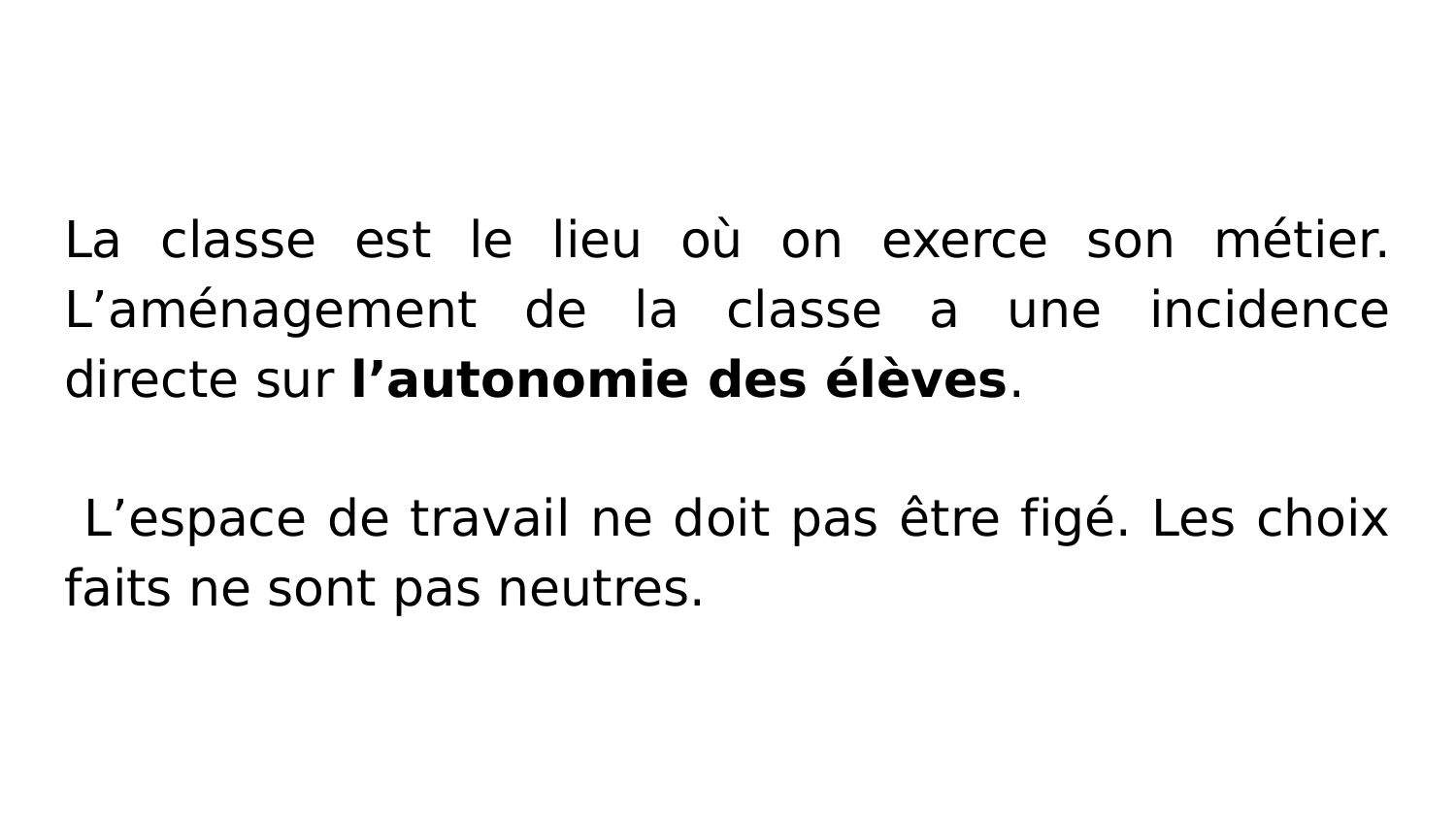

#
La classe est le lieu où on exerce son métier. L’aménagement de la classe a une incidence directe sur l’autonomie des élèves.

 L’espace de travail ne doit pas être figé. Les choix faits ne sont pas neutres.